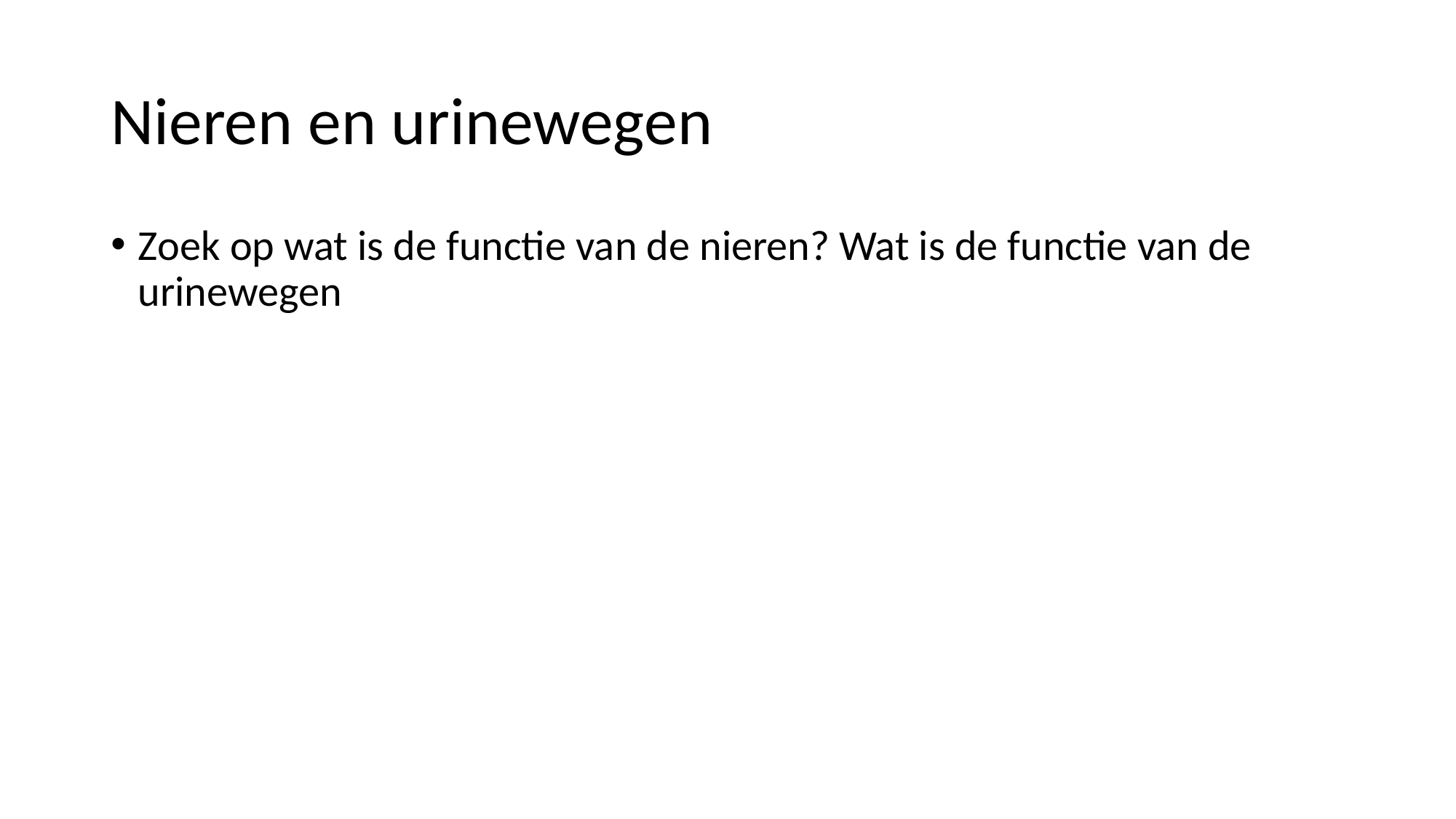

# Nieren en urinewegen
Zoek op wat is de functie van de nieren? Wat is de functie van de urinewegen